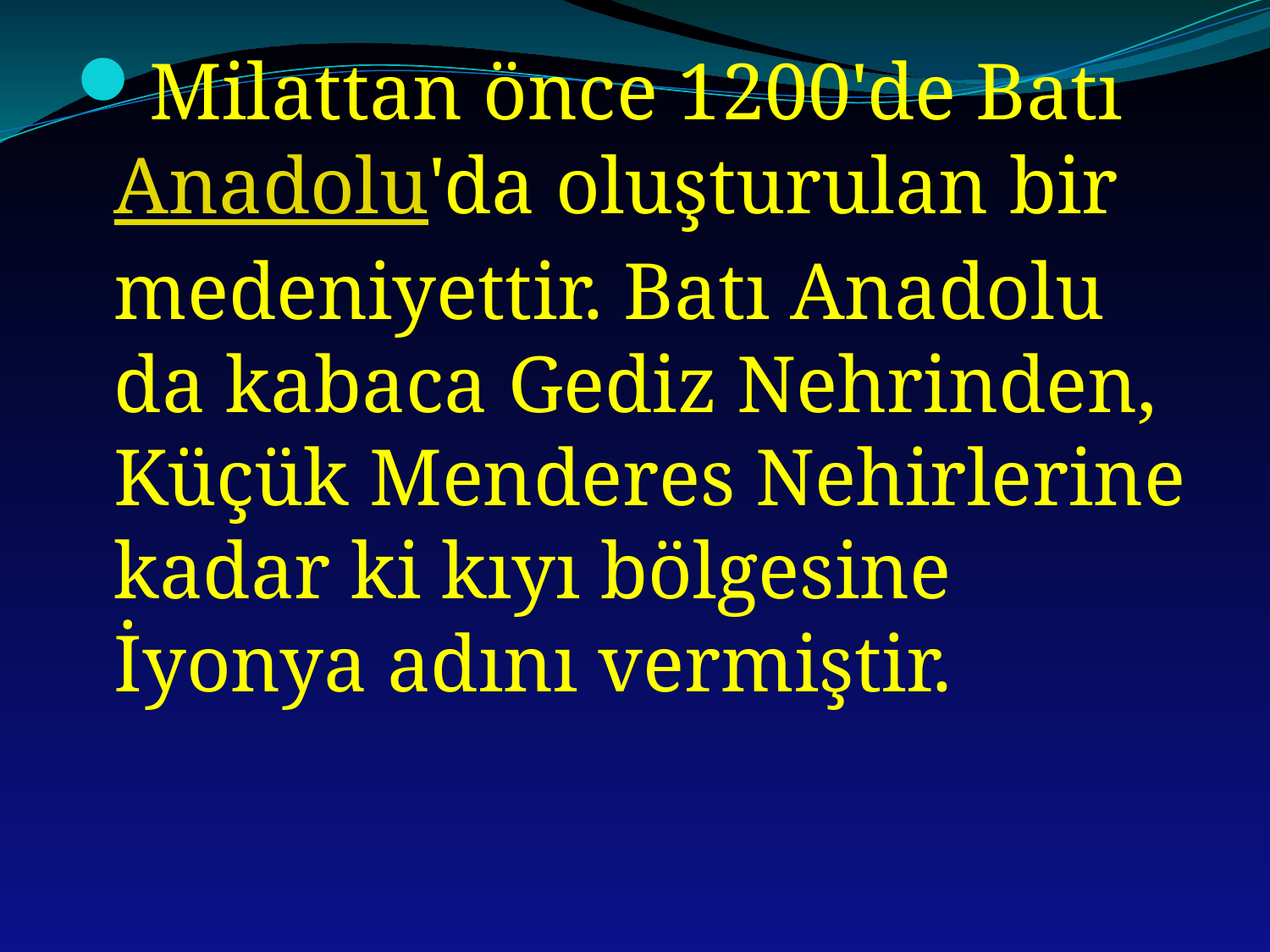

Milattan önce 1200'de Batı Anadolu'da oluşturulan bir medeniyettir. Batı Anadolu da kabaca Gediz Nehrinden, Küçük Menderes Nehirlerine kadar ki kıyı bölgesine İyonya adını vermiştir.